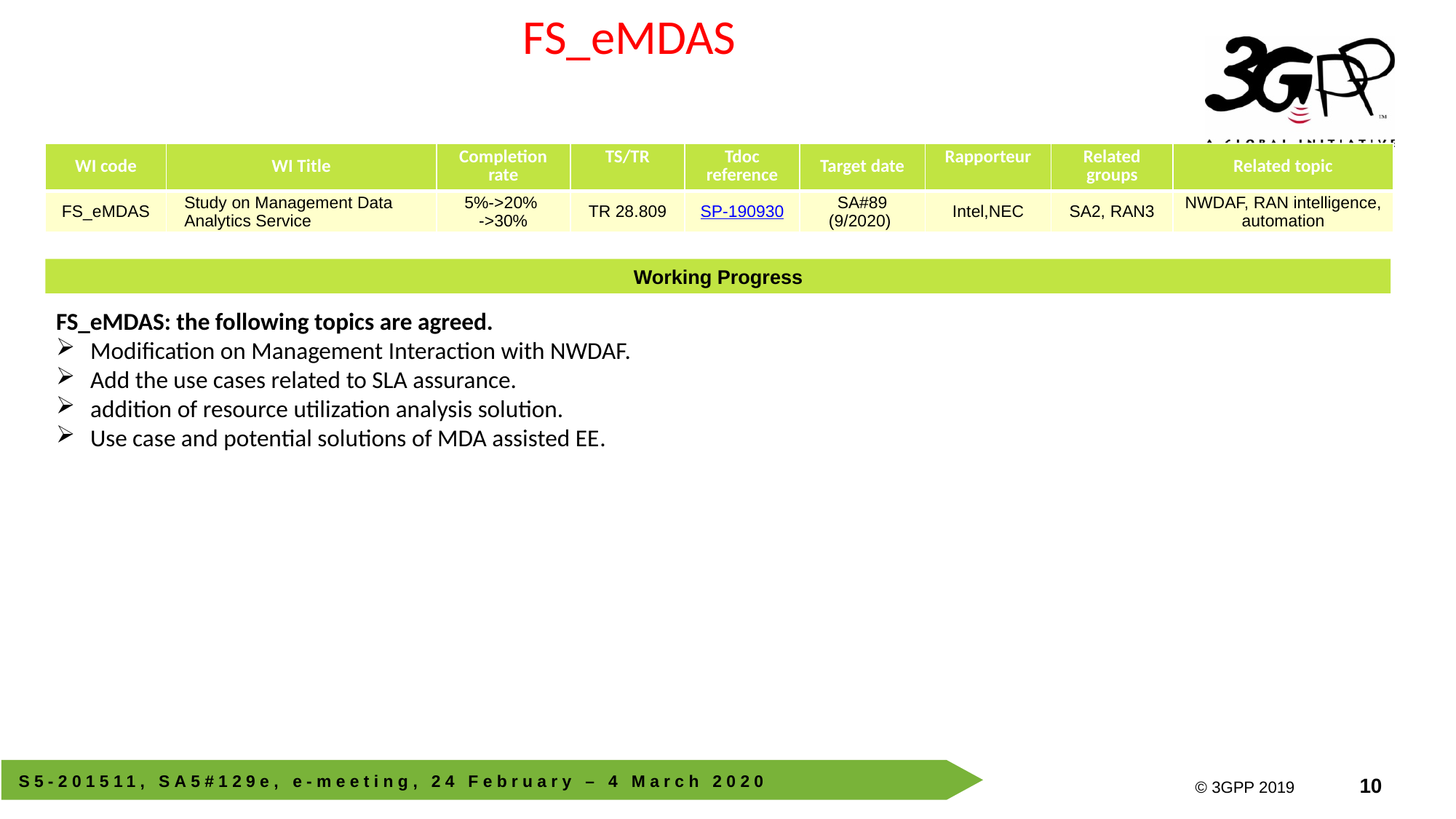

FS_eMDAS
| WI code | WI Title | Completion rate | TS/TR | Tdoc reference | Target date | Rapporteur | Related groups | Related topic |
| --- | --- | --- | --- | --- | --- | --- | --- | --- |
| FS\_eMDAS | Study on Management Data Analytics Service | 5%->20% ->30% | TR 28.809 | SP-190930 | SA#89 (9/2020) | Intel,NEC | SA2, RAN3 | NWDAF, RAN intelligence, automation |
Working Progress
FS_eMDAS: the following topics are agreed.
Modification on Management Interaction with NWDAF.
Add the use cases related to SLA assurance.
addition of resource utilization analysis solution.
Use case and potential solutions of MDA assisted EE.